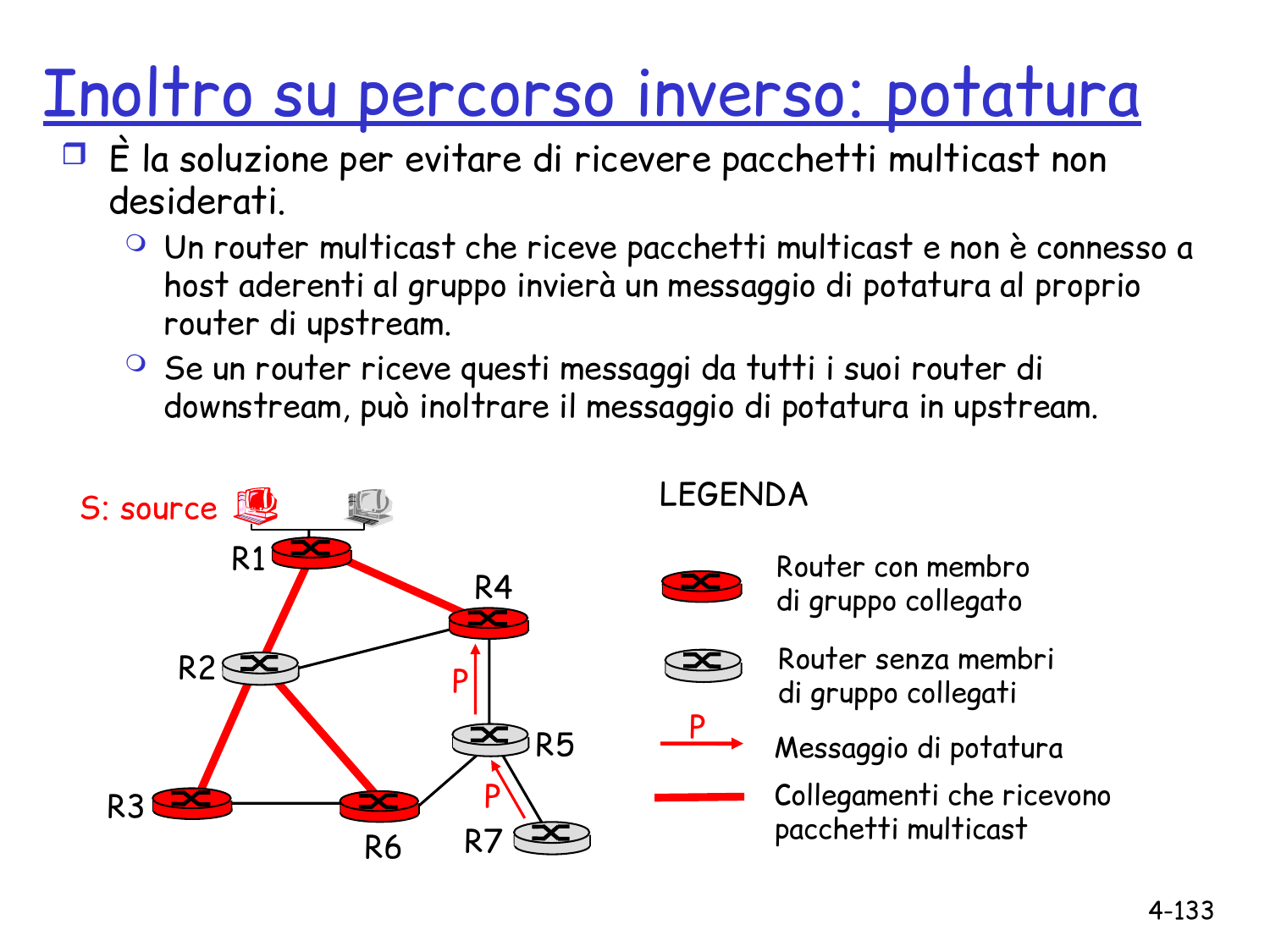

# Inoltro su percorso inverso: potatura
È la soluzione per evitare di ricevere pacchetti multicast non desiderati.
Un router multicast che riceve pacchetti multicast e non è connesso a host aderenti al gruppo invierà un messaggio di potatura al proprio router di upstream.
Se un router riceve questi messaggi da tutti i suoi router di downstream, può inoltrare il messaggio di potatura in upstream.
LEGENDA
S: source

R1
Router con membro
di gruppo collegato

R4

Router senza membri
di gruppo collegati
R2

P

P
R5
Messaggio di potatura

P
Collegamenti che ricevono
pacchetti multicast
R3

R7
R6

4-133